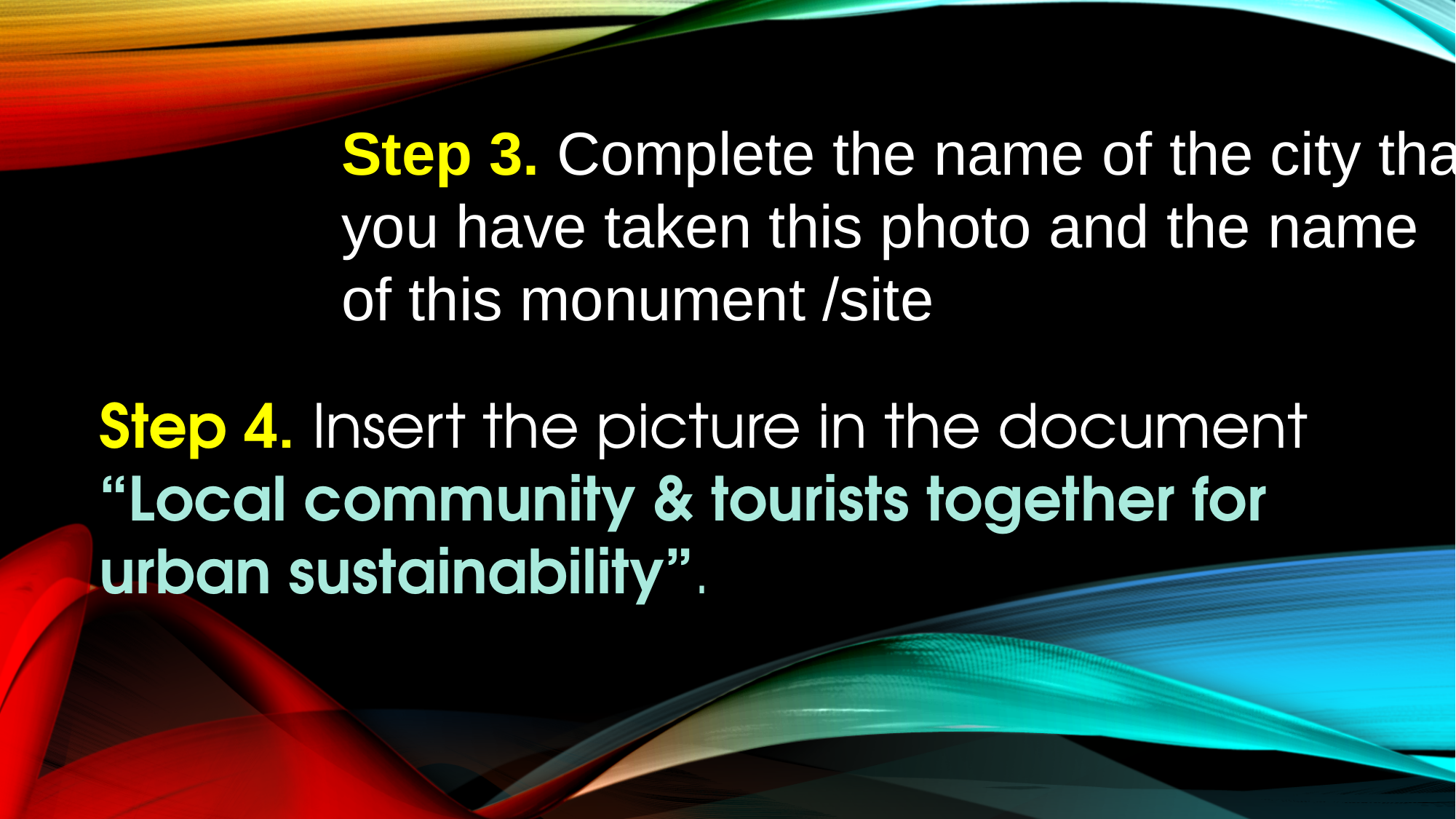

Step 3. Complete the name of the city that you have taken this photo and the name of this monument /site
Step 4. Insert the picture in the document “Local community & tourists together for urban sustainability”.